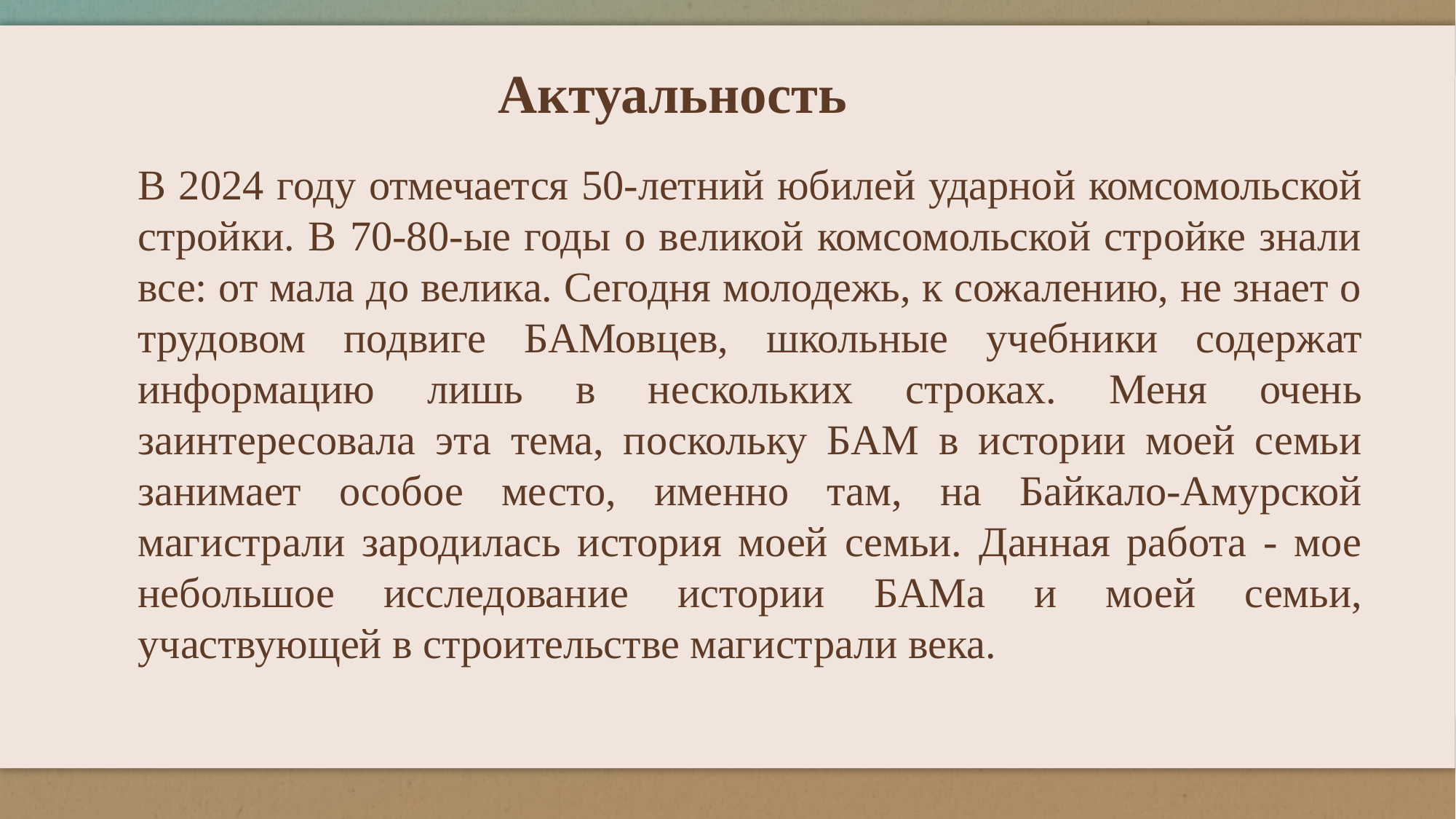

Актуальность
В 2024 году отмечается 50-летний юбилей ударной комсомольской стройки. В 70-80-ые годы о великой комсомольской стройке знали все: от мала до велика. Сегодня молодежь, к сожалению, не знает о трудовом подвиге БАМовцев, школьные учебники содержат информацию лишь в нескольких строках. Меня очень заинтересовала эта тема, поскольку БАМ в истории моей семьи занимает особое место, именно там, на Байкало-Амурской магистрали зародилась история моей семьи. Данная работа - мое небольшое исследование истории БАМа и моей семьи, участвующей в строительстве магистрали века.